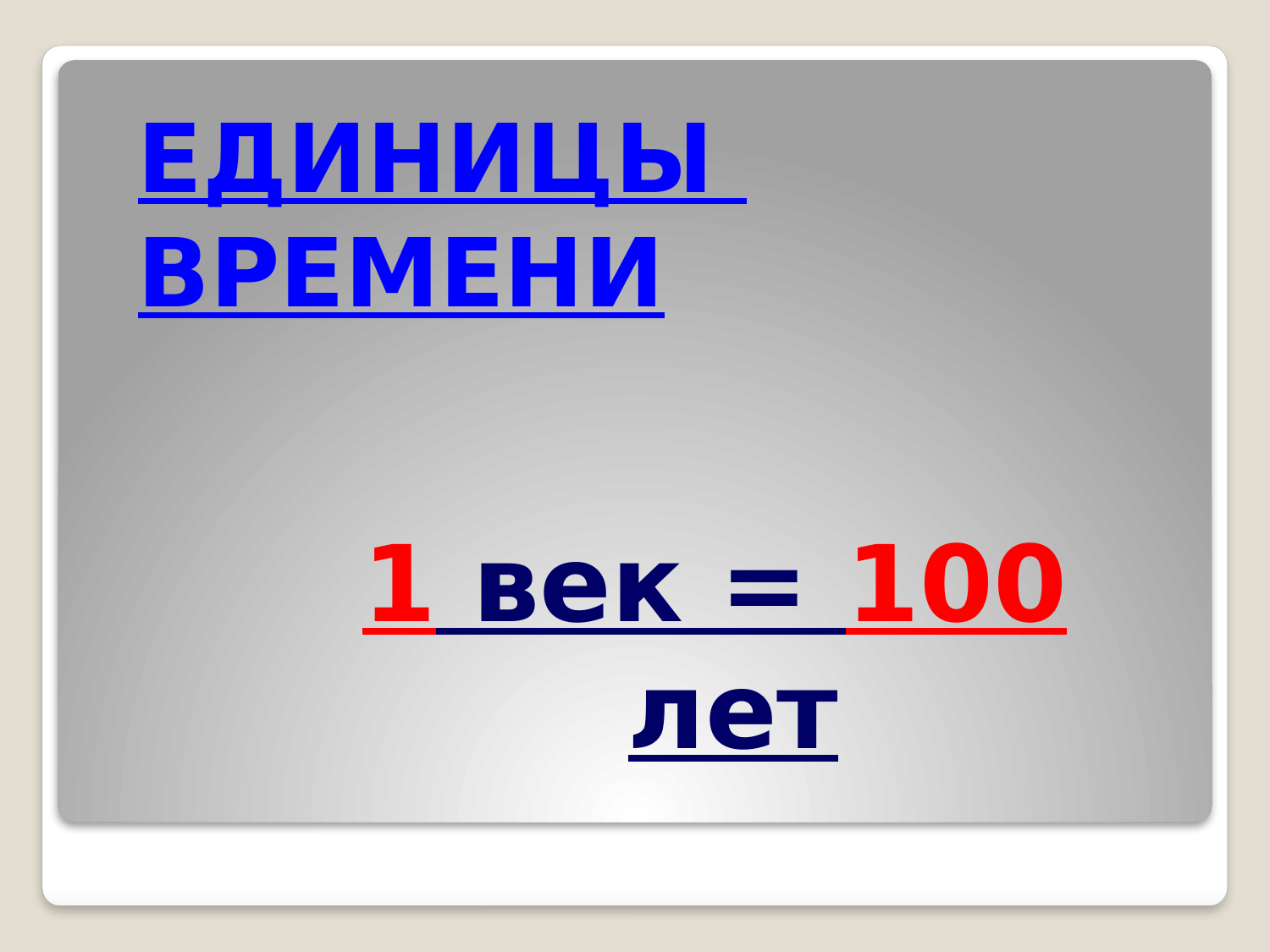

# ЕДИНИЦЫ  ВРЕМЕНИ

1 век = 100 лет